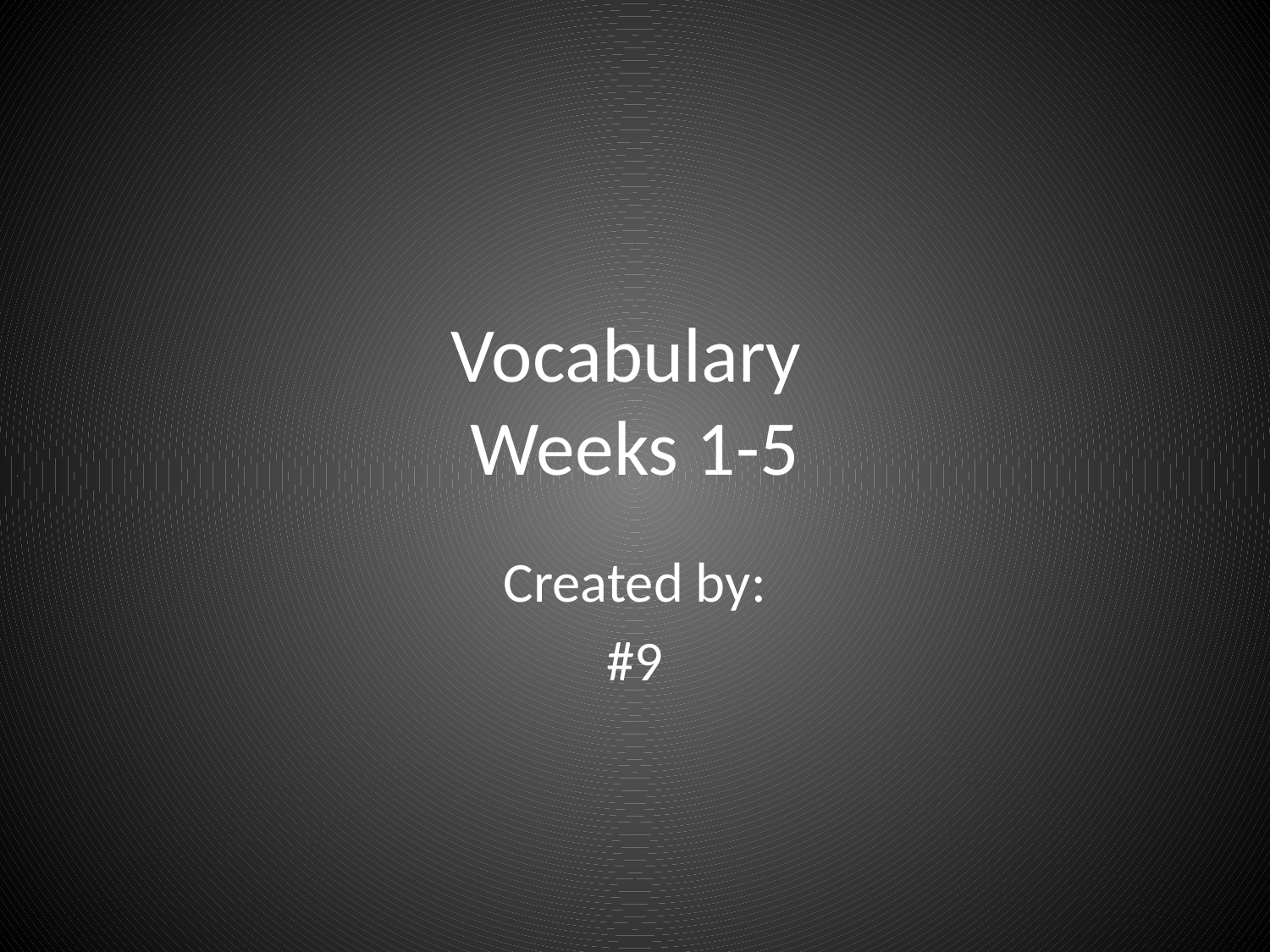

# Vocabulary Weeks 1-5
Created by:
#9